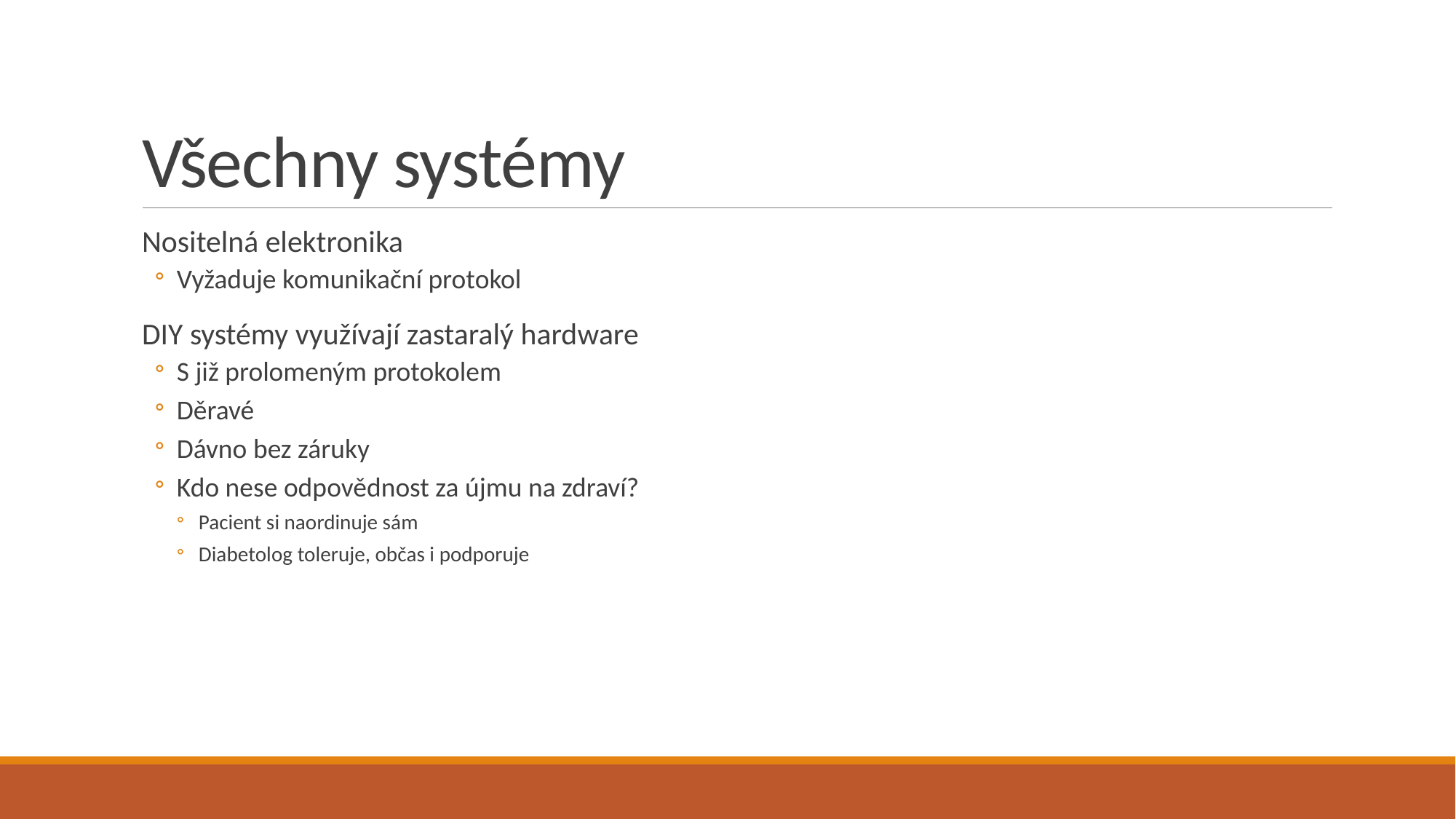

# Všechny systémy
Nositelná elektronika
Vyžaduje komunikační protokol
DIY systémy využívají zastaralý hardware
S již prolomeným protokolem
Děravé
Dávno bez záruky
Kdo nese odpovědnost za újmu na zdraví?
Pacient si naordinuje sám
Diabetolog toleruje, občas i podporuje